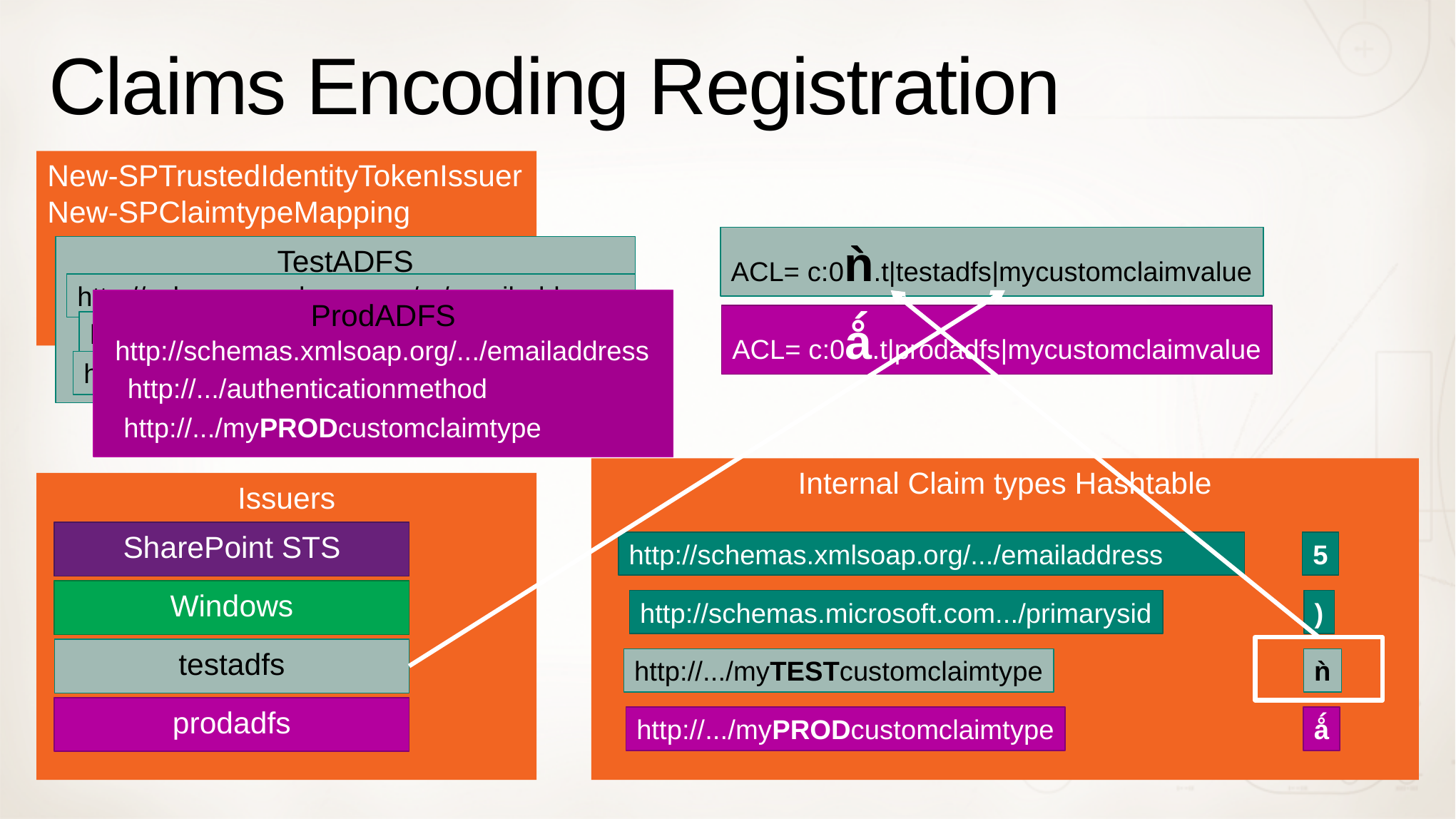

# Claims Encoding Registration
New-SPTrustedIdentityTokenIssuer
New-SPClaimtypeMapping
ACL= c:0ǹ.t|testadfs|mycustomclaimvalue
TestADFS
http://schemas.xmlsoap.org/.../emailaddress
http://.../authenticationmethod
http://.../myTESTcustomclaimtype

ProdADFS
http://schemas.xmlsoap.org/.../emailaddress
http://.../authenticationmethod
http://.../myPRODcustomclaimtype
ACL= c:0ǻ.t|prodadfs|mycustomclaimvalue
Internal Claim types Hashtable
Issuers
SharePoint STS
http://schemas.xmlsoap.org/.../emailaddress
5
Windows
http://schemas.microsoft.com.../primarysid
)
testadfs
http://.../myTESTcustomclaimtype
ǹ
prodadfs
http://.../myPRODcustomclaimtype
ǻ